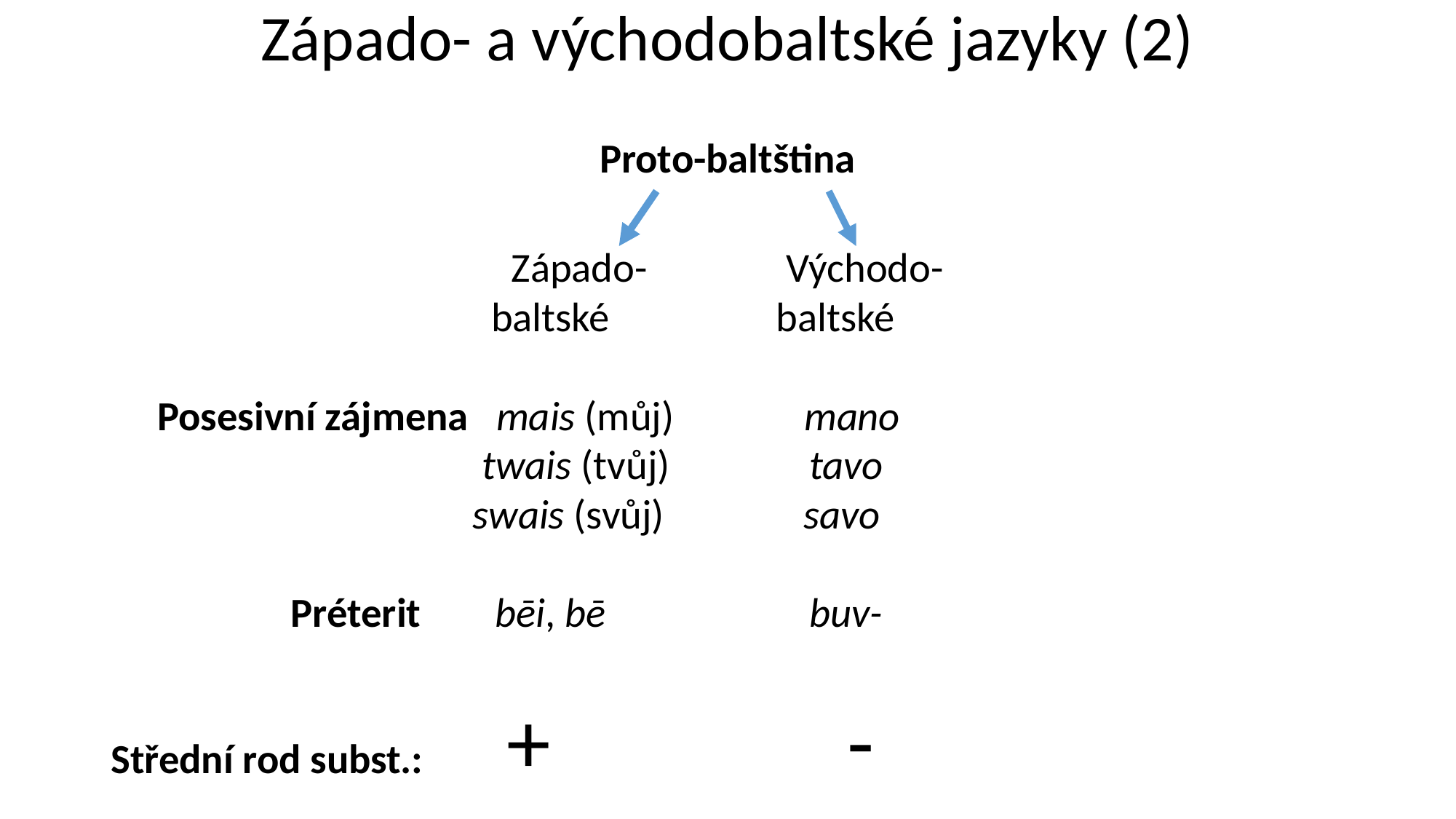

# Západo- a východobaltské jazyky (2)
Proto-baltština

Západo-               Východo-
                                         baltské                  baltské

     Posesivní zájmena   mais (můj)              mano
                                        twais (tvůj)               tavo
                                       swais (svůj)               savo

	        Préterit        bēi, bē                      buv-

Střední rod subst.:         +                                -